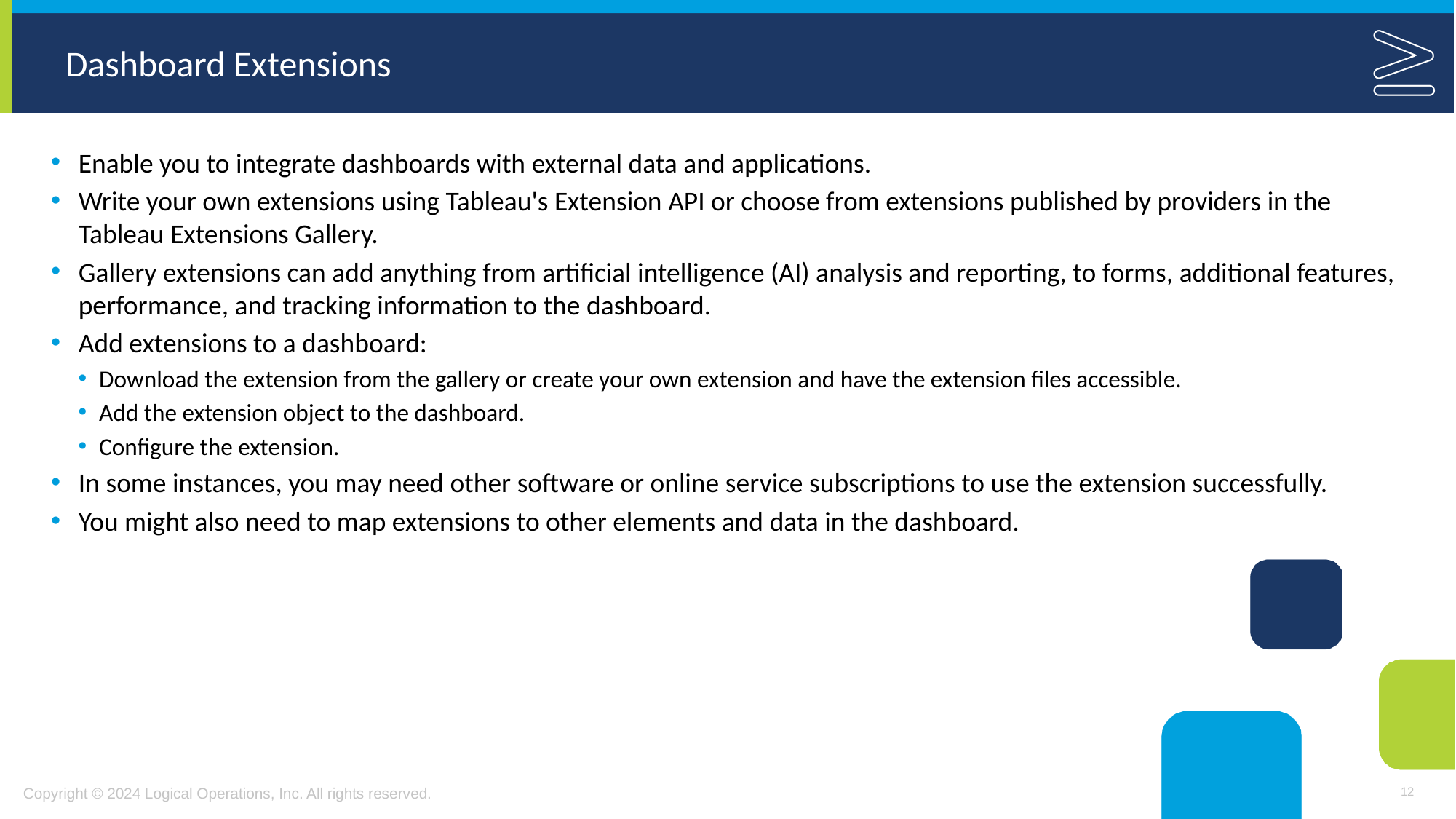

# Dashboard Extensions
Enable you to integrate dashboards with external data and applications.
Write your own extensions using Tableau's Extension API or choose from extensions published by providers in the Tableau Extensions Gallery.
Gallery extensions can add anything from artificial intelligence (AI) analysis and reporting, to forms, additional features, performance, and tracking information to the dashboard.
Add extensions to a dashboard:
Download the extension from the gallery or create your own extension and have the extension files accessible.
Add the extension object to the dashboard.
Configure the extension.
In some instances, you may need other software or online service subscriptions to use the extension successfully.
You might also need to map extensions to other elements and data in the dashboard.
12